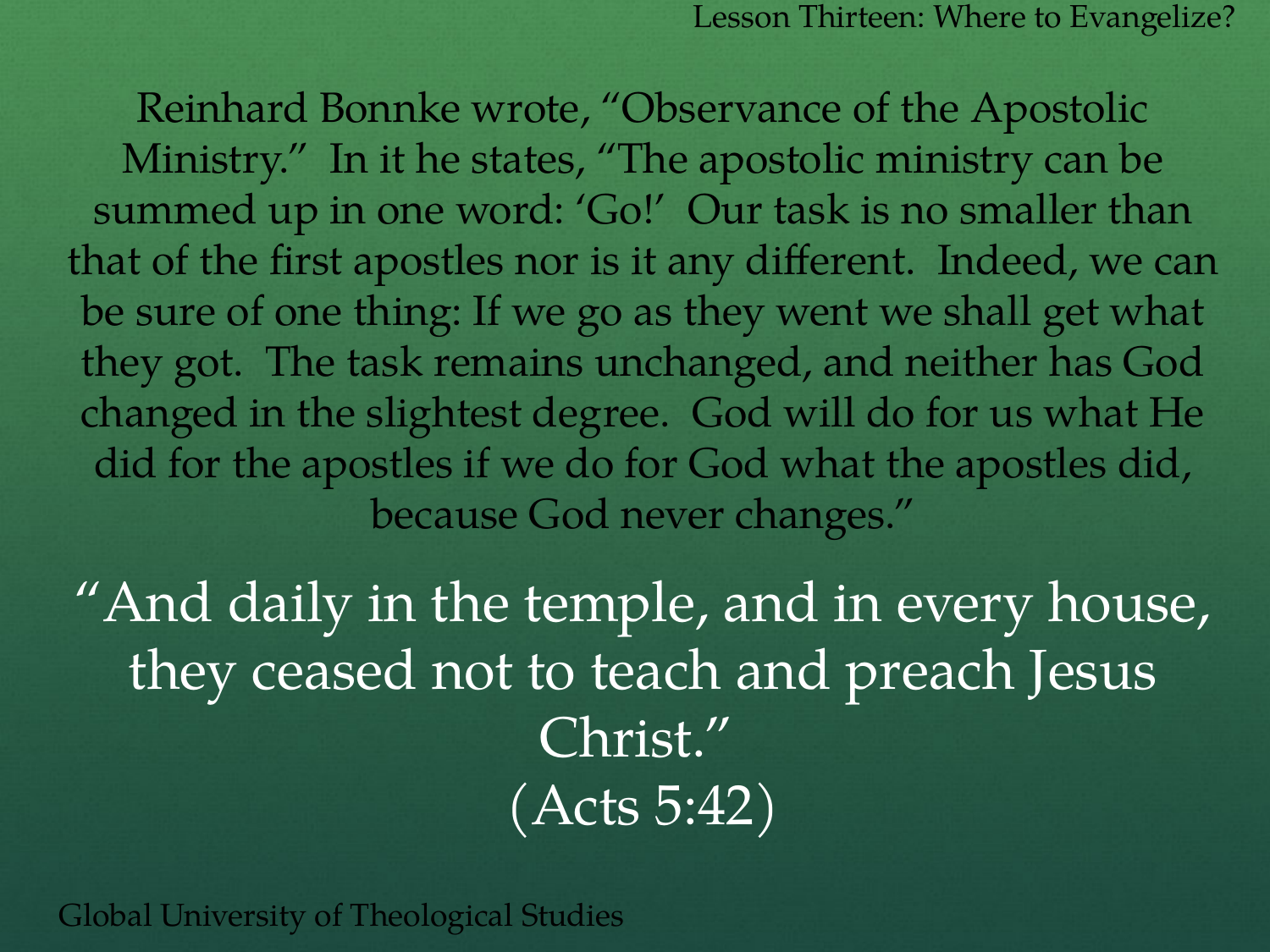

Lesson Thirteen: Where to Evangelize?

Reinhard Bonnke wrote, “Observance of the Apostolic Ministry.”  In it he states, “The apostolic ministry can be summed up in one word: ‘Go!’  Our task is no smaller than that of the first apostles nor is it any different.  Indeed, we can be sure of one thing: If we go as they went we shall get what they got.  The task remains unchanged, and neither has God changed in the slightest degree.  God will do for us what He did for the apostles if we do for God what the apostles did, because God never changes.”
“And daily in the temple, and in every house, they ceased not to teach and preach Jesus Christ.”
(Acts 5:42)
Global University of Theological Studies